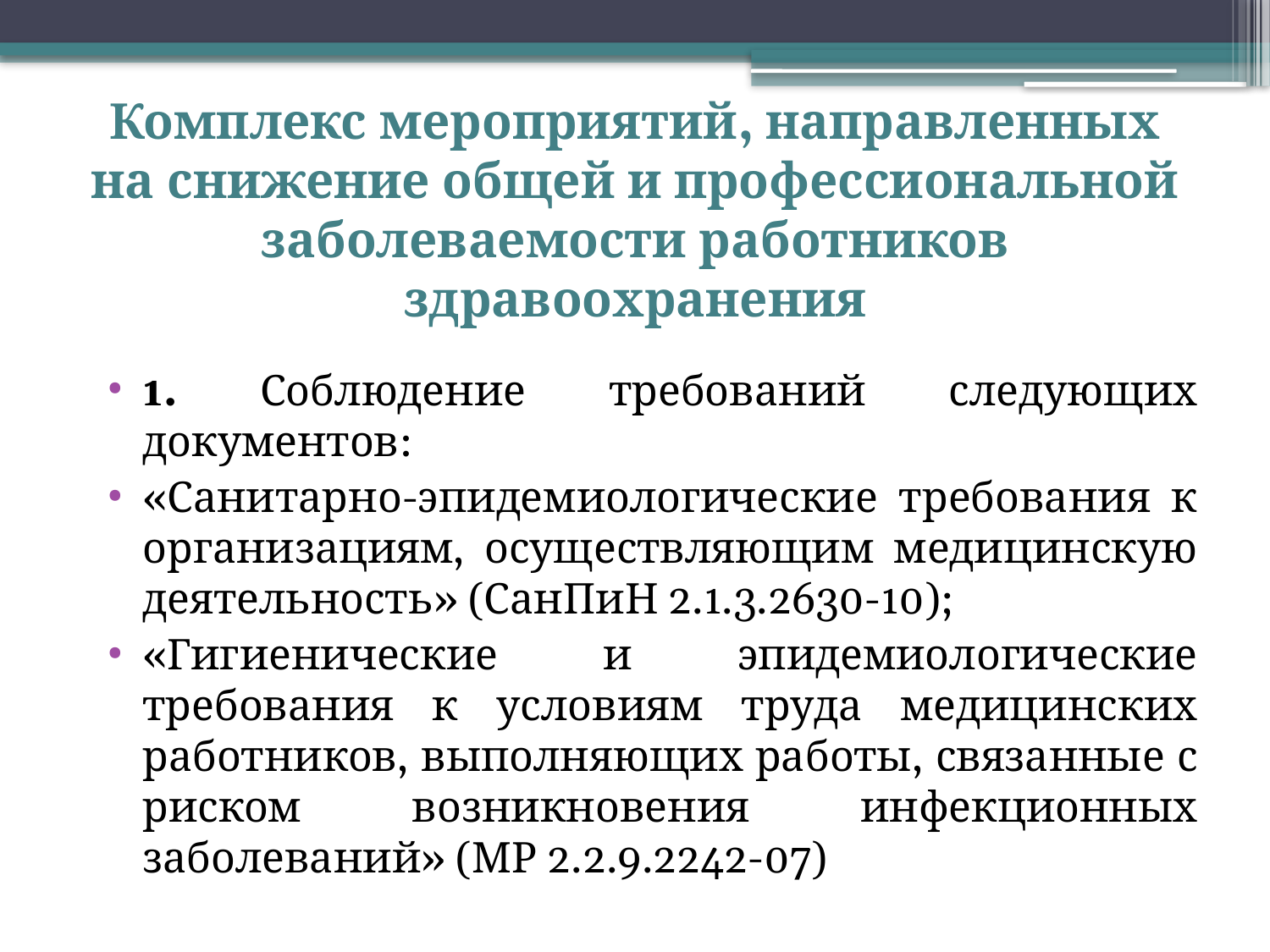

# Комплекс мероприятий, направленных на снижение общей и профессиональной заболеваемости работников здравоохранения
1. Соблюдение требований следующих документов:
«Санитарно-эпидемиологические требования к организациям, осуществляющим медицинскую деятельность» (СанПиН 2.1.3.2630-10);
«Гигиенические и эпидемиологические требования к условиям труда медицинских работников, выполняющих работы, связанные с риском возникновения инфекционных заболеваний» (МР 2.2.9.2242-07)